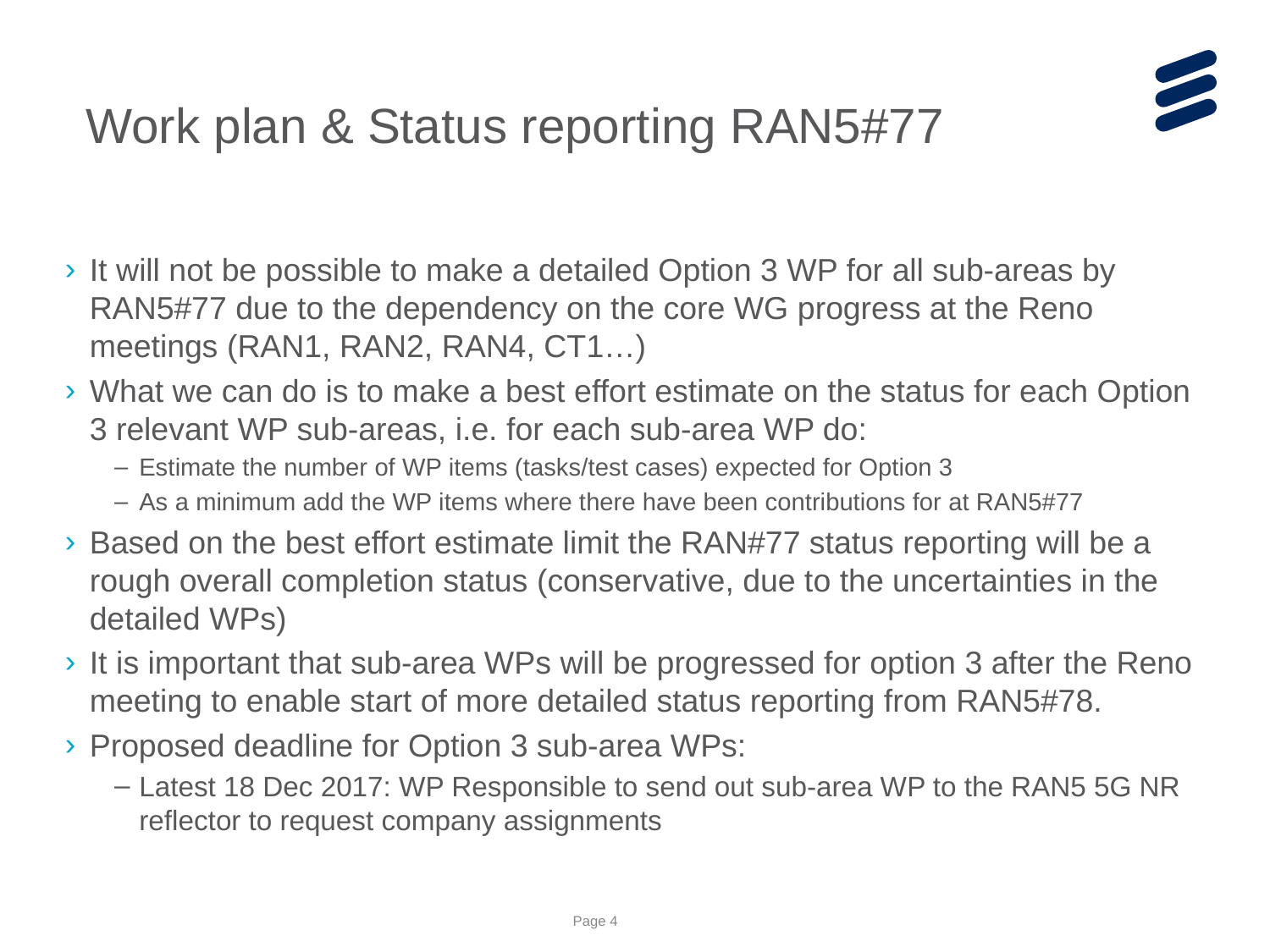

Work plan & Status reporting RAN5#77
It will not be possible to make a detailed Option 3 WP for all sub-areas by RAN5#77 due to the dependency on the core WG progress at the Reno meetings (RAN1, RAN2, RAN4, CT1…)
What we can do is to make a best effort estimate on the status for each Option 3 relevant WP sub-areas, i.e. for each sub-area WP do:
Estimate the number of WP items (tasks/test cases) expected for Option 3
As a minimum add the WP items where there have been contributions for at RAN5#77
Based on the best effort estimate limit the RAN#77 status reporting will be a rough overall completion status (conservative, due to the uncertainties in the detailed WPs)
It is important that sub-area WPs will be progressed for option 3 after the Reno meeting to enable start of more detailed status reporting from RAN5#78.
Proposed deadline for Option 3 sub-area WPs:
Latest 18 Dec 2017: WP Responsible to send out sub-area WP to the RAN5 5G NR reflector to request company assignments